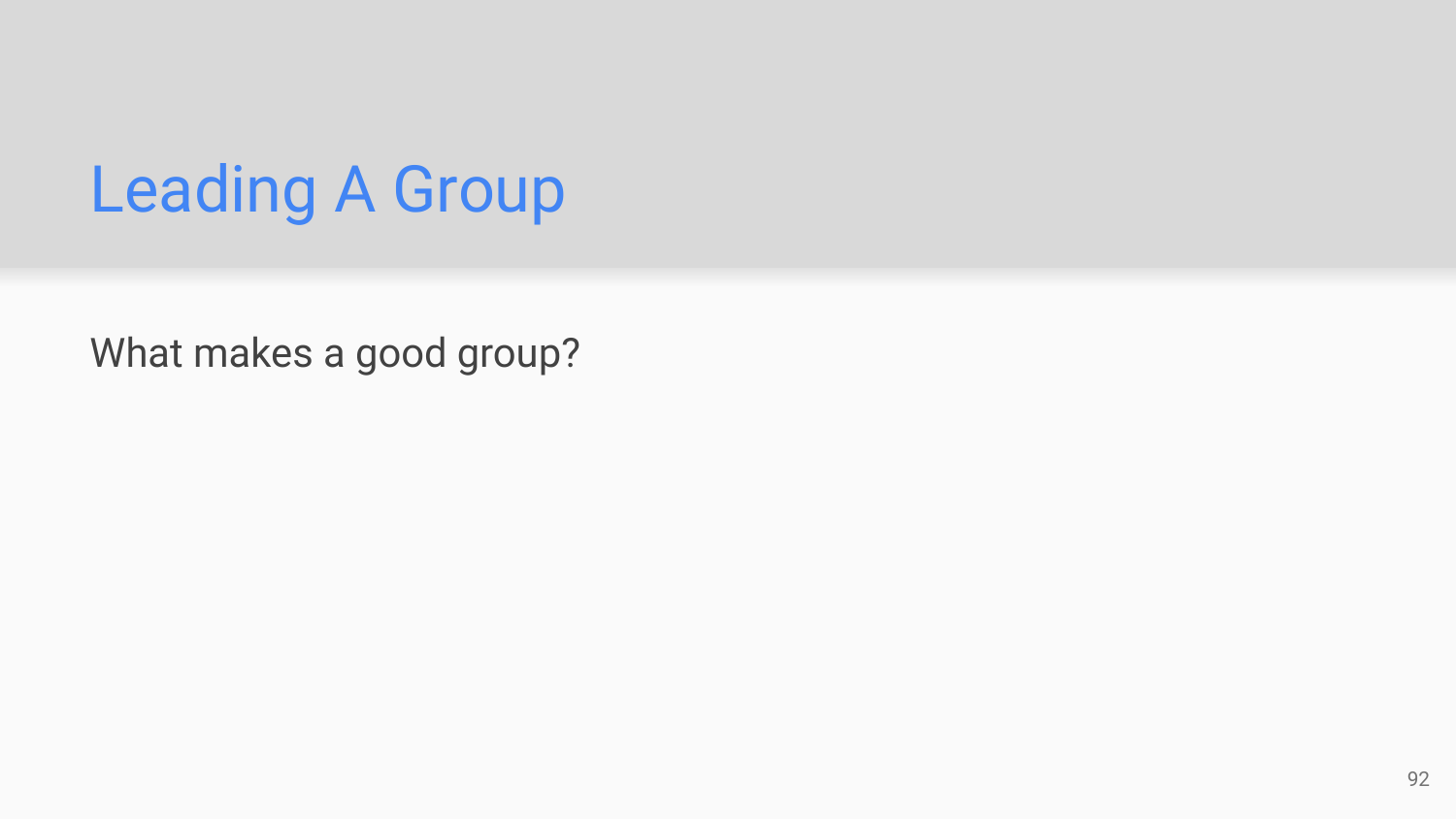

# Leading A Group
What makes a good group?
92